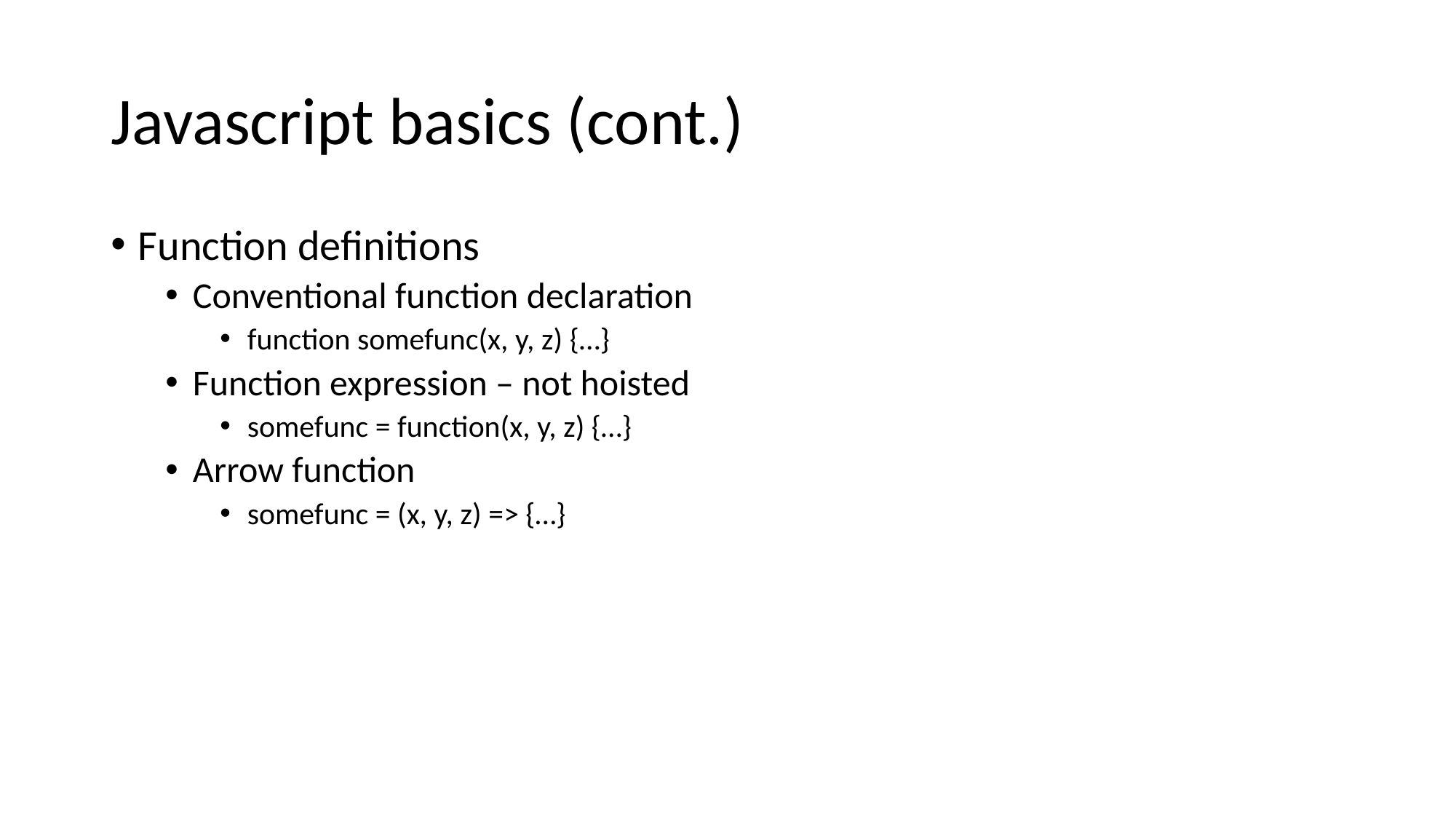

# Javascript basics (cont.)
Function definitions
Conventional function declaration
function somefunc(x, y, z) {…}
Function expression – not hoisted
somefunc = function(x, y, z) {…}
Arrow function
somefunc = (x, y, z) => {…}